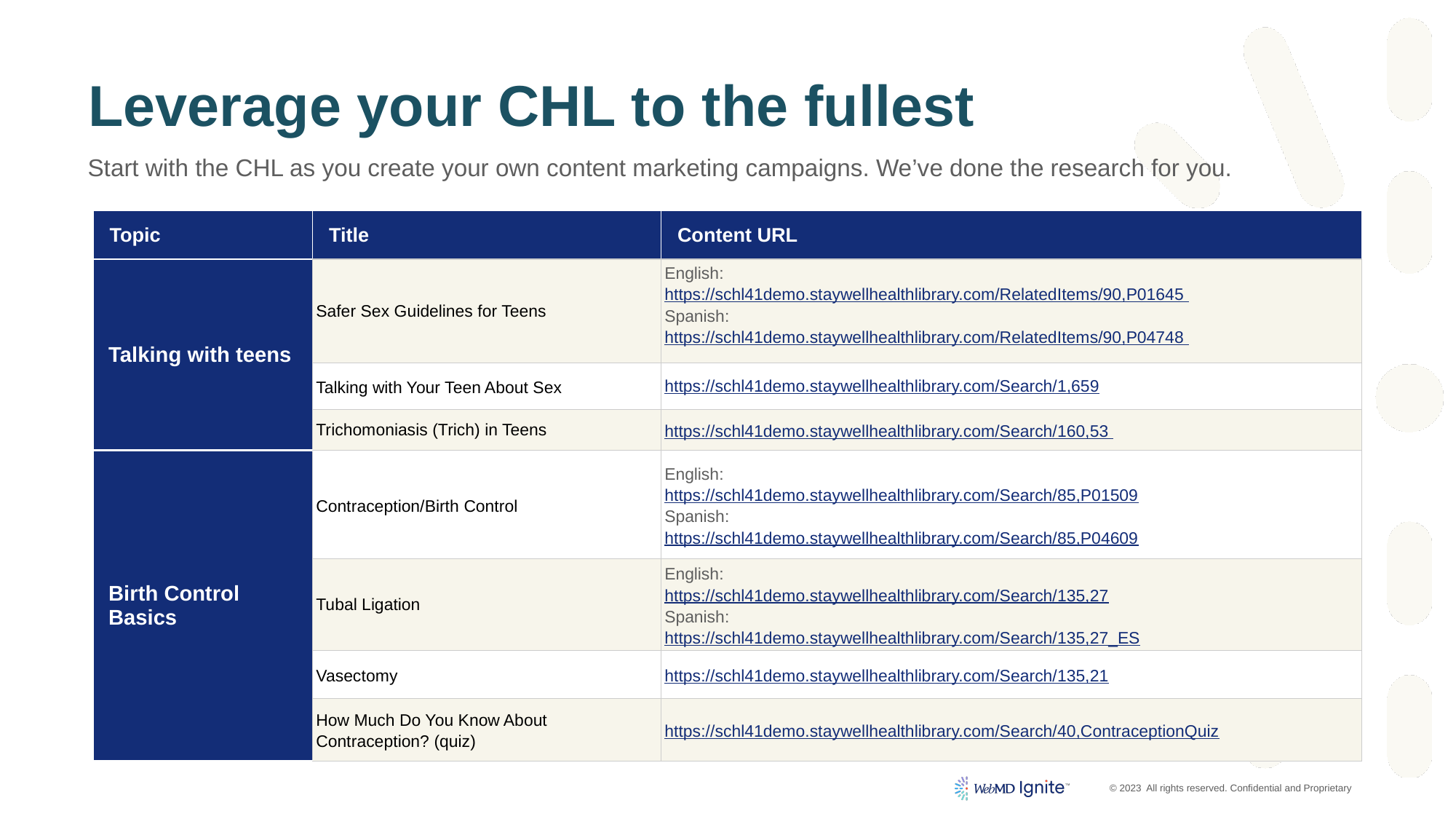

# Leverage your CHL to the fullest
Start with the CHL as you create your own content marketing campaigns. We’ve done the research for you.
| Topic | Title | Content URL |
| --- | --- | --- |
| Talking with teens | Safer Sex Guidelines for Teens | English: https://schl41demo.staywellhealthlibrary.com/RelatedItems/90,P01645 Spanish: https://schl41demo.staywellhealthlibrary.com/RelatedItems/90,P04748 |
|  | Talking with Your Teen About Sex | https://schl41demo.staywellhealthlibrary.com/Search/1,659 |
|  | Trichomoniasis (Trich) in Teens | https://schl41demo.staywellhealthlibrary.com/Search/160,53 |
| Birth Control Basics | Contraception/Birth Control | English: https://schl41demo.staywellhealthlibrary.com/Search/85,P01509 Spanish: https://schl41demo.staywellhealthlibrary.com/Search/85,P04609 |
|  | Tubal Ligation | English: https://schl41demo.staywellhealthlibrary.com/Search/135,27 Spanish: https://schl41demo.staywellhealthlibrary.com/Search/135,27\_ES |
|  | Vasectomy | https://schl41demo.staywellhealthlibrary.com/Search/135,21 |
|  | How Much Do You Know About Contraception? (quiz) | https://schl41demo.staywellhealthlibrary.com/Search/40,ContraceptionQuiz |